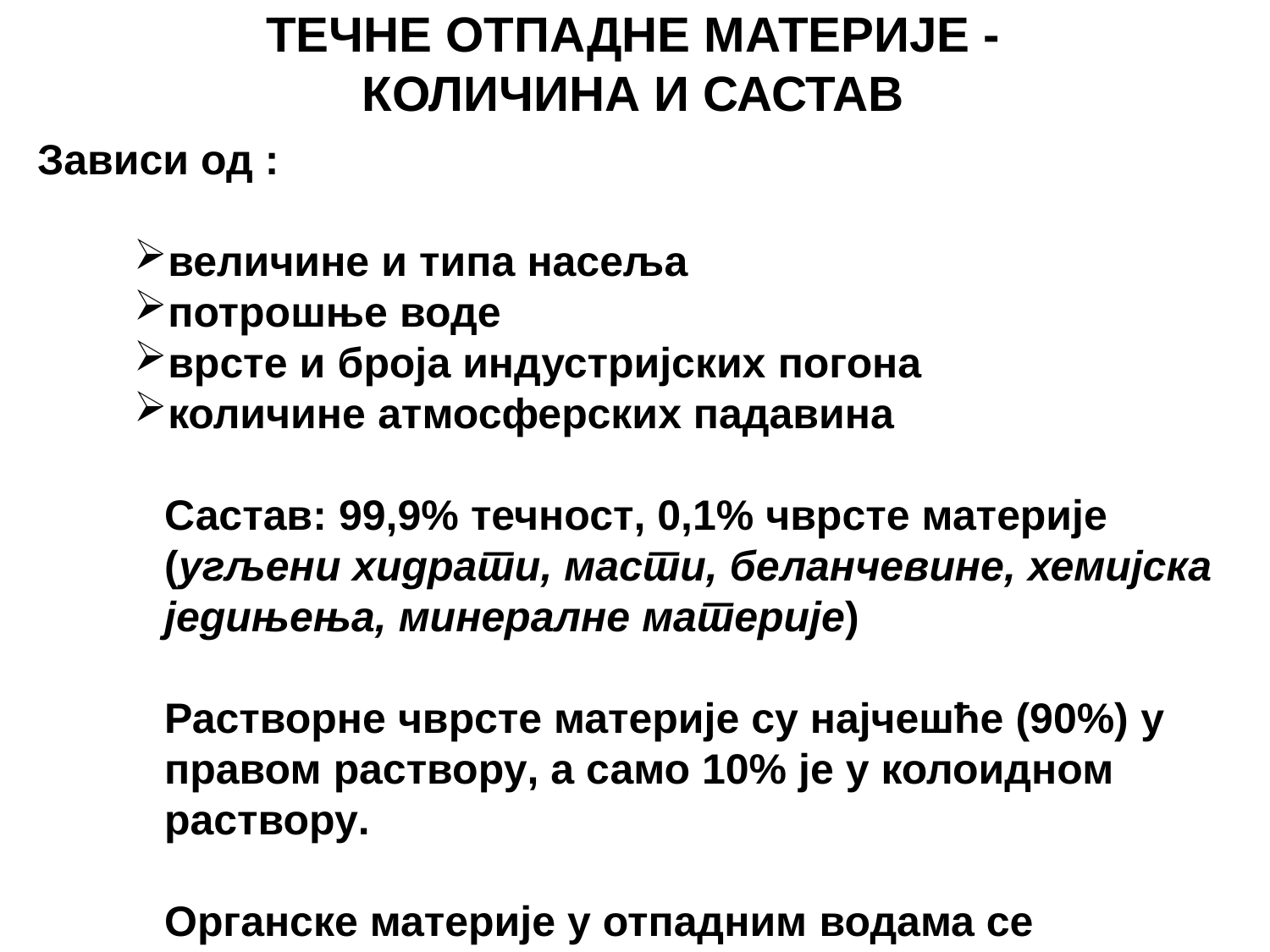

ТЕЧНЕ ОТПАДНЕ МАТЕРИЈЕ -
КОЛИЧИНА И САСТАВ
Зависи од :

величине и типа насеља
потрошње воде
врсте и броја индустријских погона
количине атмосферских падавина

Састав: 99,9% течност, 0,1% чврсте материје (угљени хидрати, масти, беланчевине, хемијска једињења, минералне материје)

Растворне чврсте материје су најчешће (90%) у правом раствору, а само 10% је у колоидном раствору.

Органске материје у отпадним водама се разграђују под утицајем присутних микроорганизама.